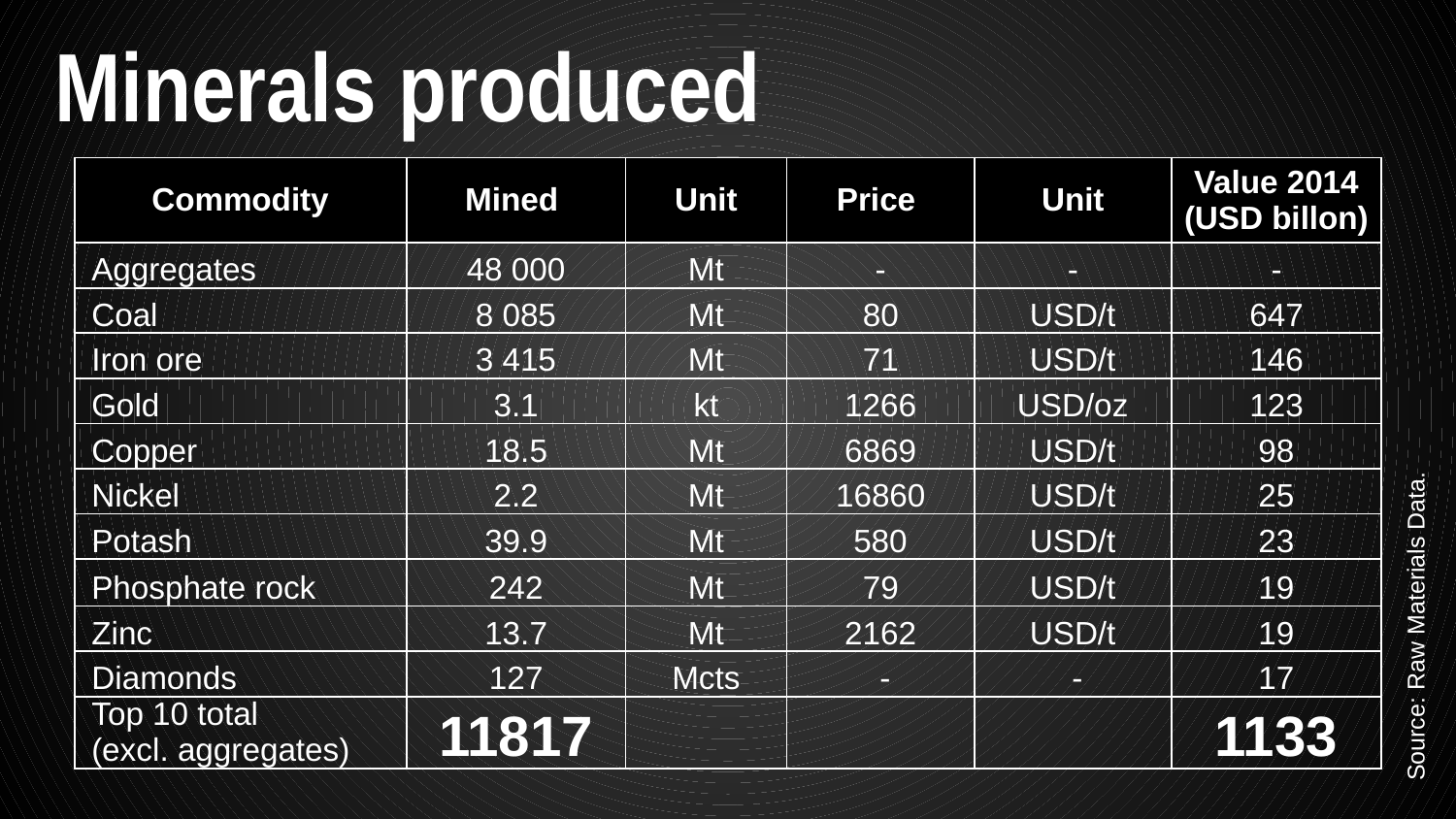

Minerals produced

| Commodity | Mined | Unit | Price | Unit | Value 2014 (USD billon) |
| --- | --- | --- | --- | --- | --- |
| Aggregates | 48 000 | Mt | - | - | - |
| Coal | 8 085 | Mt | 80 | USD/t | 647 |
| Iron ore | 3 415 | Mt | 71 | USD/t | 146 |
| Gold | 3.1 | kt | 1266 | USD/oz | 123 |
| Copper | 18.5 | Mt | 6869 | USD/t | 98 |
| Nickel | 2.2 | Mt | 16860 | USD/t | 25 |
| Potash | 39.9 | Mt | 580 | USD/t | 23 |
| Phosphate rock | 242 | Mt | 79 | USD/t | 19 |
| Zinc | 13.7 | Mt | 2162 | USD/t | 19 |
| Diamonds | 127 | Mcts | - | - | 17 |
| Top 10 total (excl. aggregates) | 11817 |  |  |  | 1133 |
Source: Raw Materials Data.